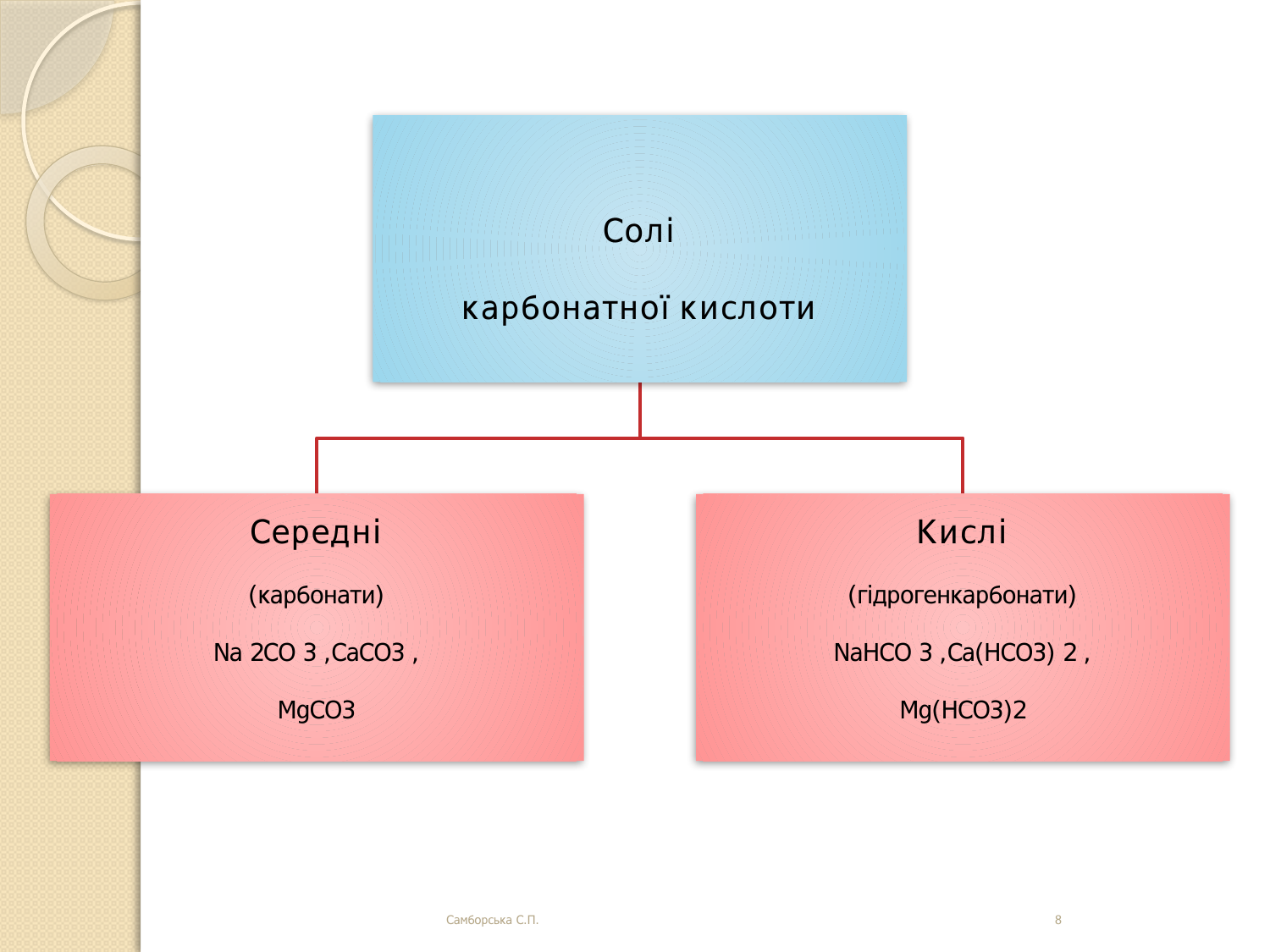

Солі
карбонатної кислоти
Середні
(карбонати)
Na 2CO 3 ,CaCO3 ,
MgCO3

Кислі
(гідрогенкарбонати)
NaHCO 3 ,Ca(HCO3) 2 ,
Mg(HCO3)2

Самборська С.П.
8